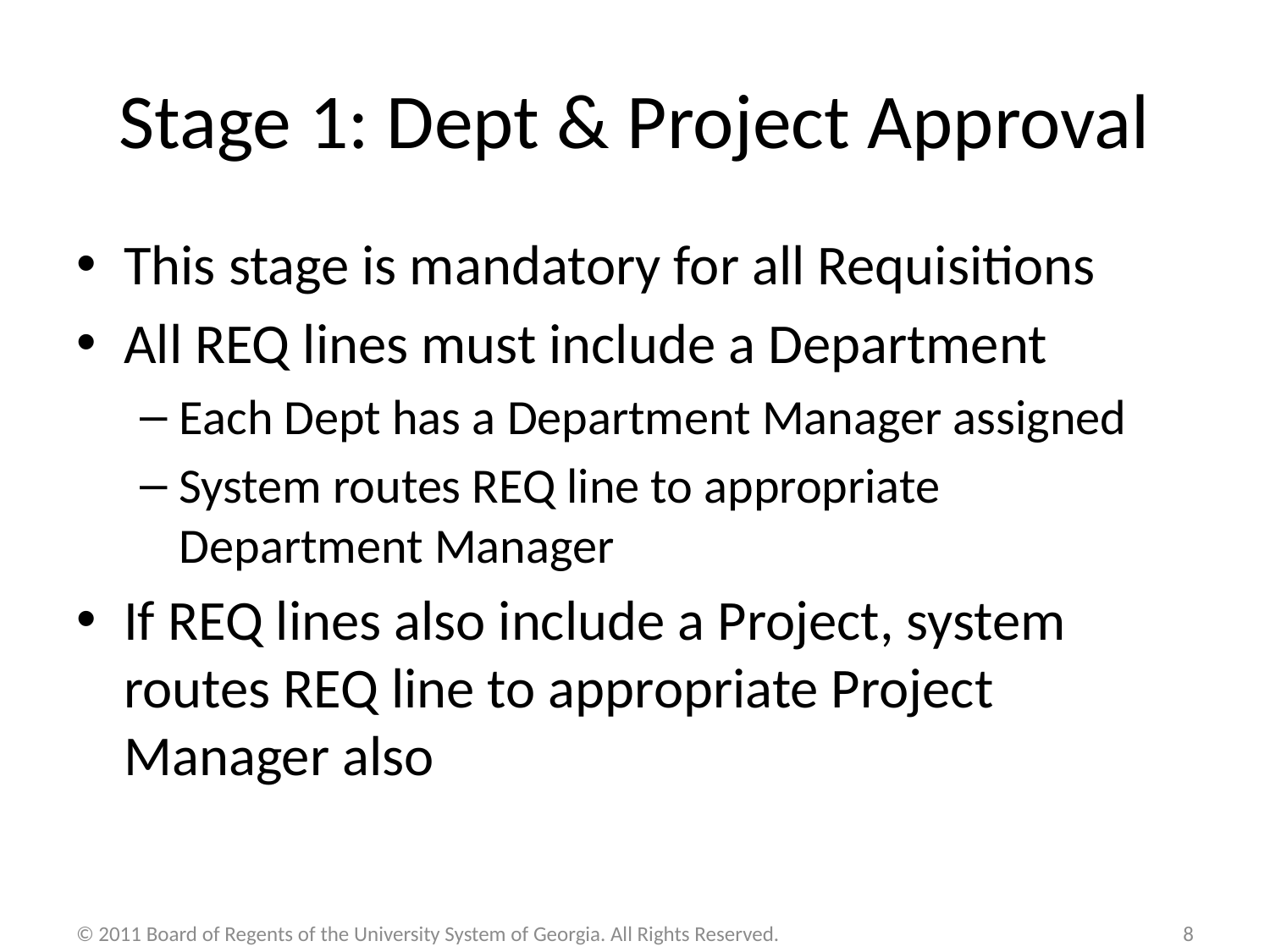

# Stage 1: Dept & Project Approval
This stage is mandatory for all Requisitions
All REQ lines must include a Department
Each Dept has a Department Manager assigned
System routes REQ line to appropriate Department Manager
If REQ lines also include a Project, system routes REQ line to appropriate Project Manager also
© 2011 Board of Regents of the University System of Georgia. All Rights Reserved.
8